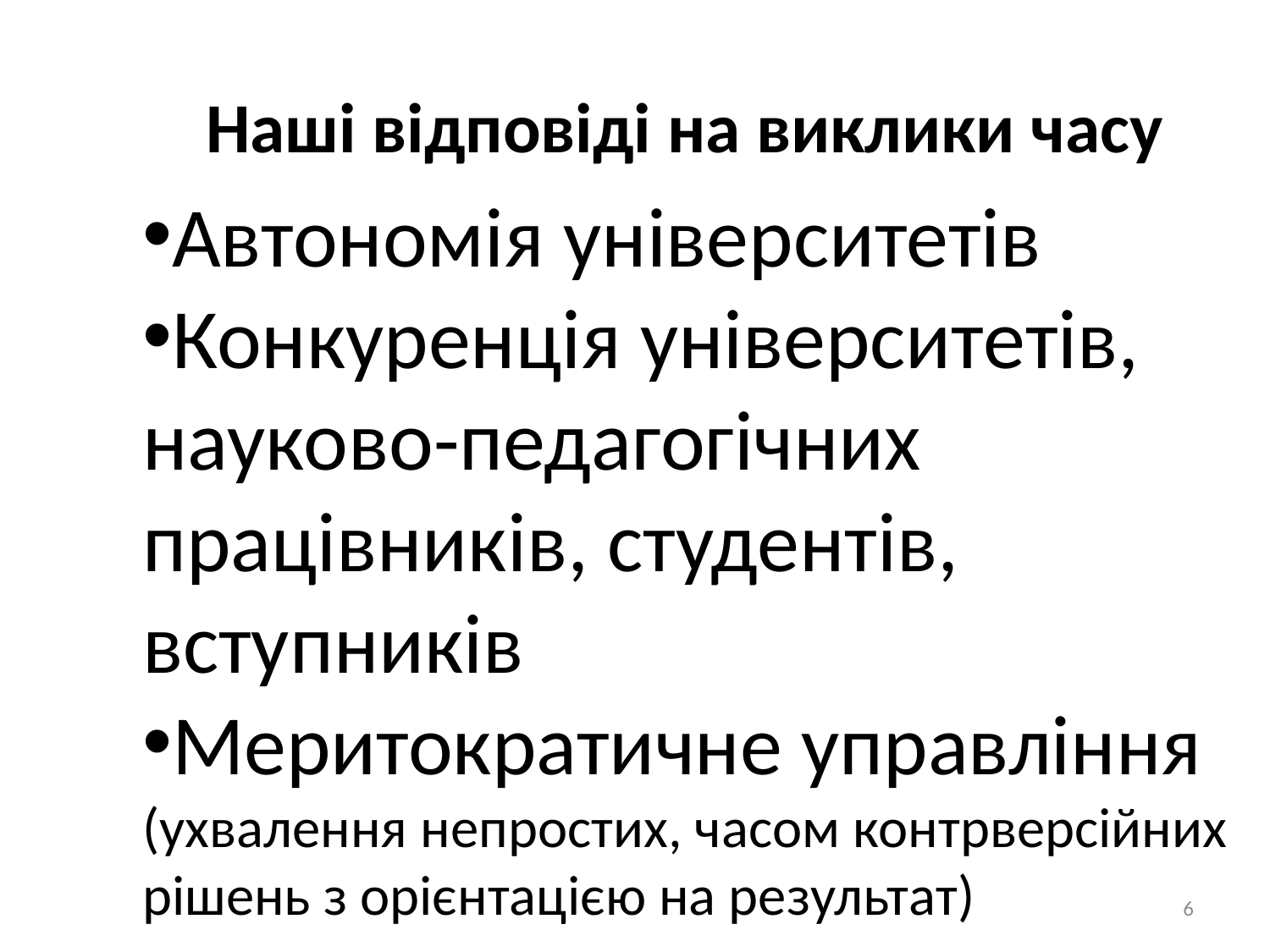

Наші відповіді на виклики часу
Автономія університетів
Конкуренція університетів, науково-педагогічних працівників, студентів, вступників
Меритократичне управління (ухвалення непростих, часом контрверсійних рішень з орієнтацією на результат)
6